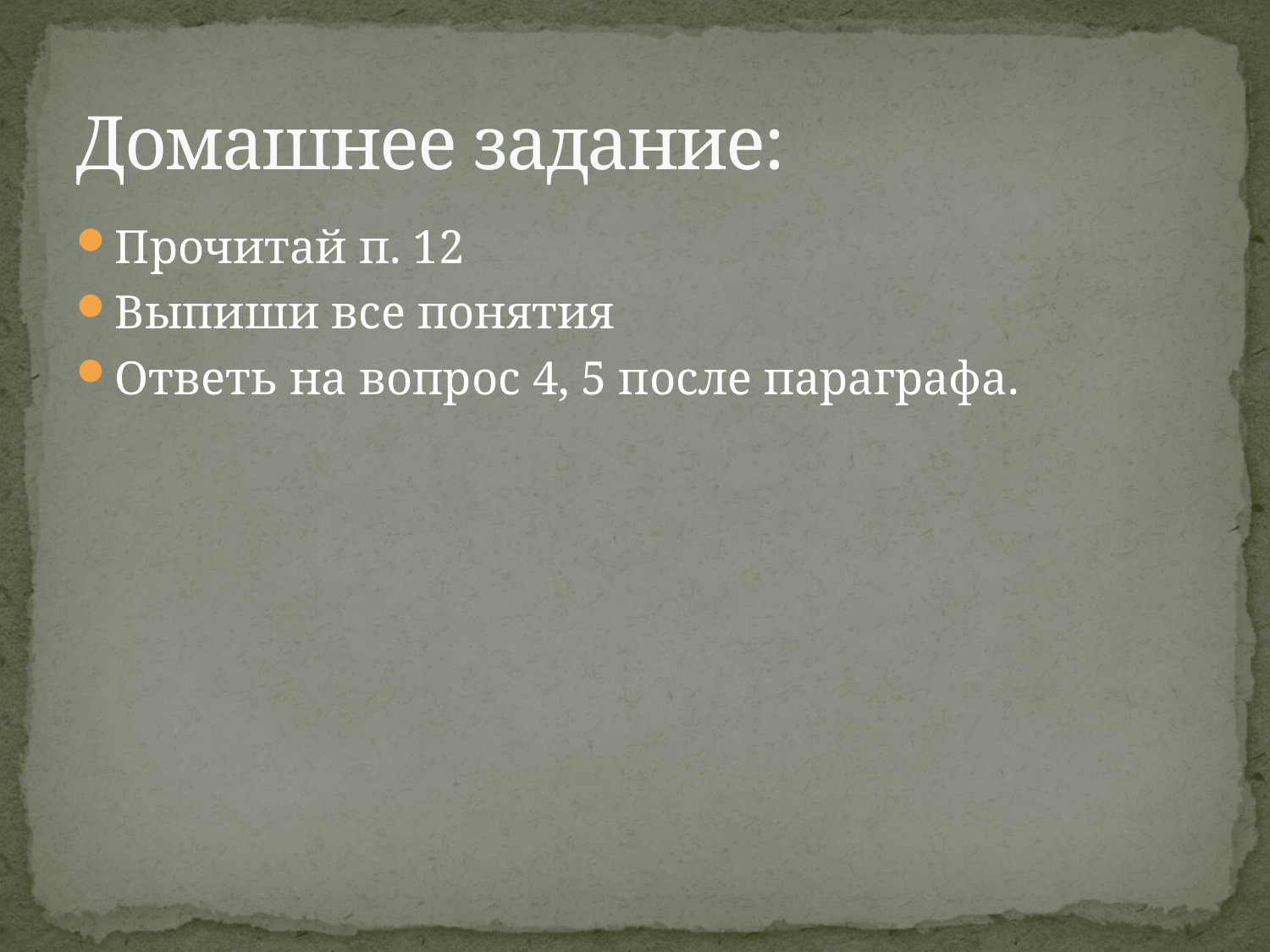

# Домашнее задание:
Прочитай п. 12
Выпиши все понятия
Ответь на вопрос 4, 5 после параграфа.